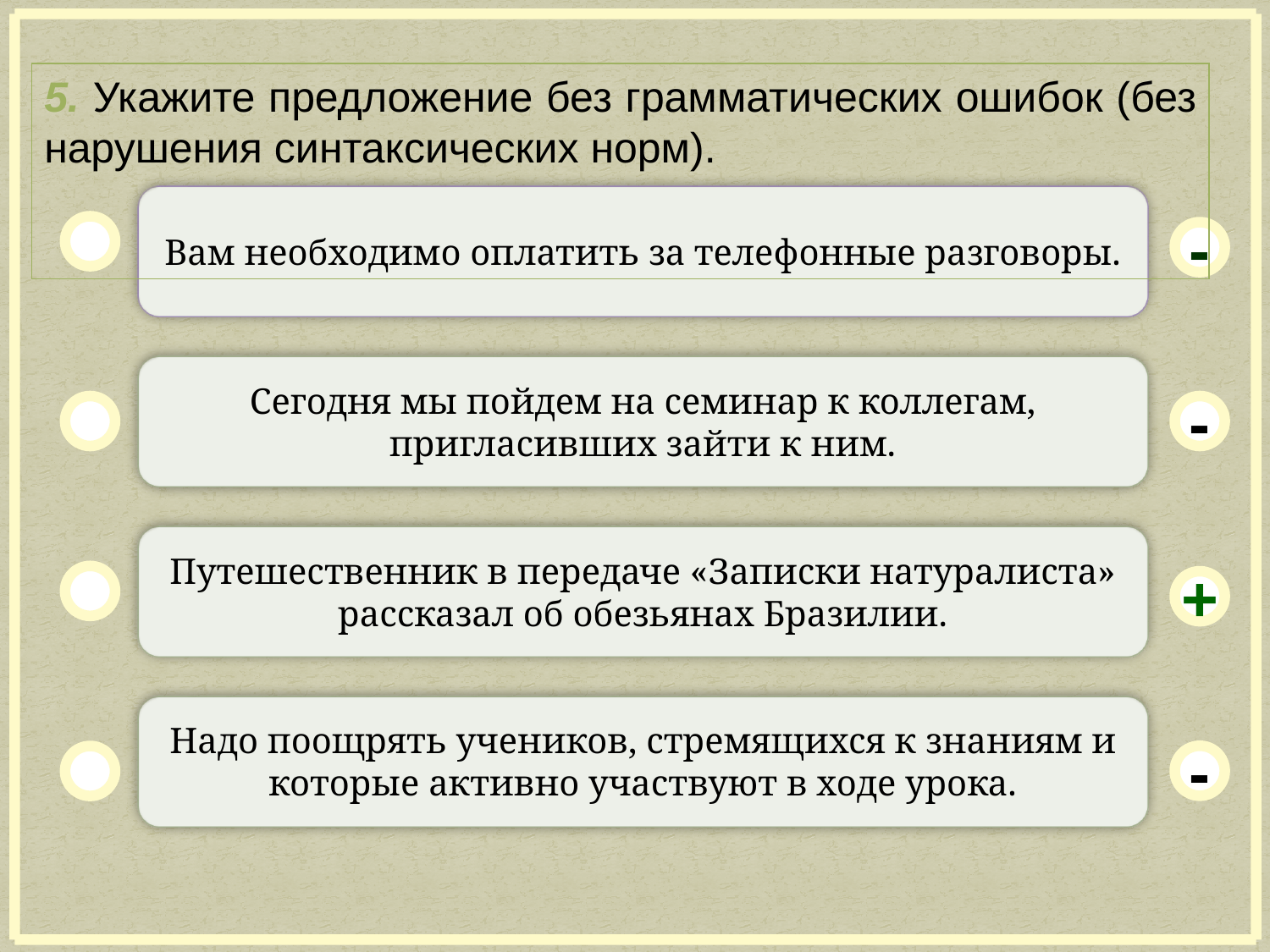

5. Укажите предложение без грамматических ошибок (без нарушения синтаксических норм).

Вам необходимо оплатить за телефонные разговоры.

-
Сегодня мы пойдем на семинар к коллегам, пригласивших зайти к ним.

-
Путешественник в передаче «Записки натуралиста» рассказал об обезьянах Бразилии.

+
Надо поощрять учеников, стремящихся к знаниям и которые активно участвуют в ходе урока.
-